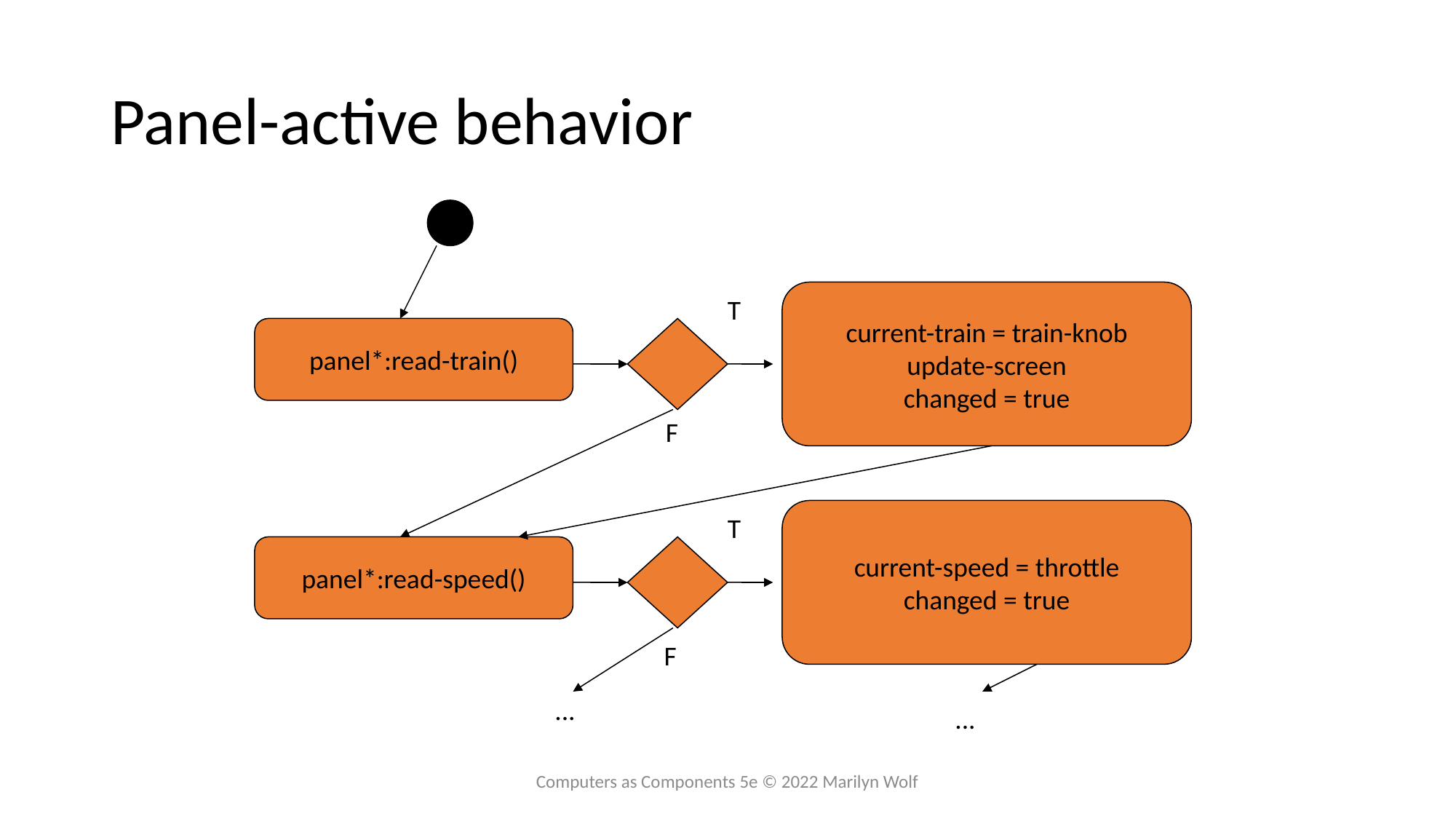

# Panel-active behavior

current-train = train-knob
update-screen
changed = true
T
panel*:read-train()

F

current-speed = throttle
changed = true
T
panel*:read-speed()

F

...
...
Computers as Components 5e © 2022 Marilyn Wolf